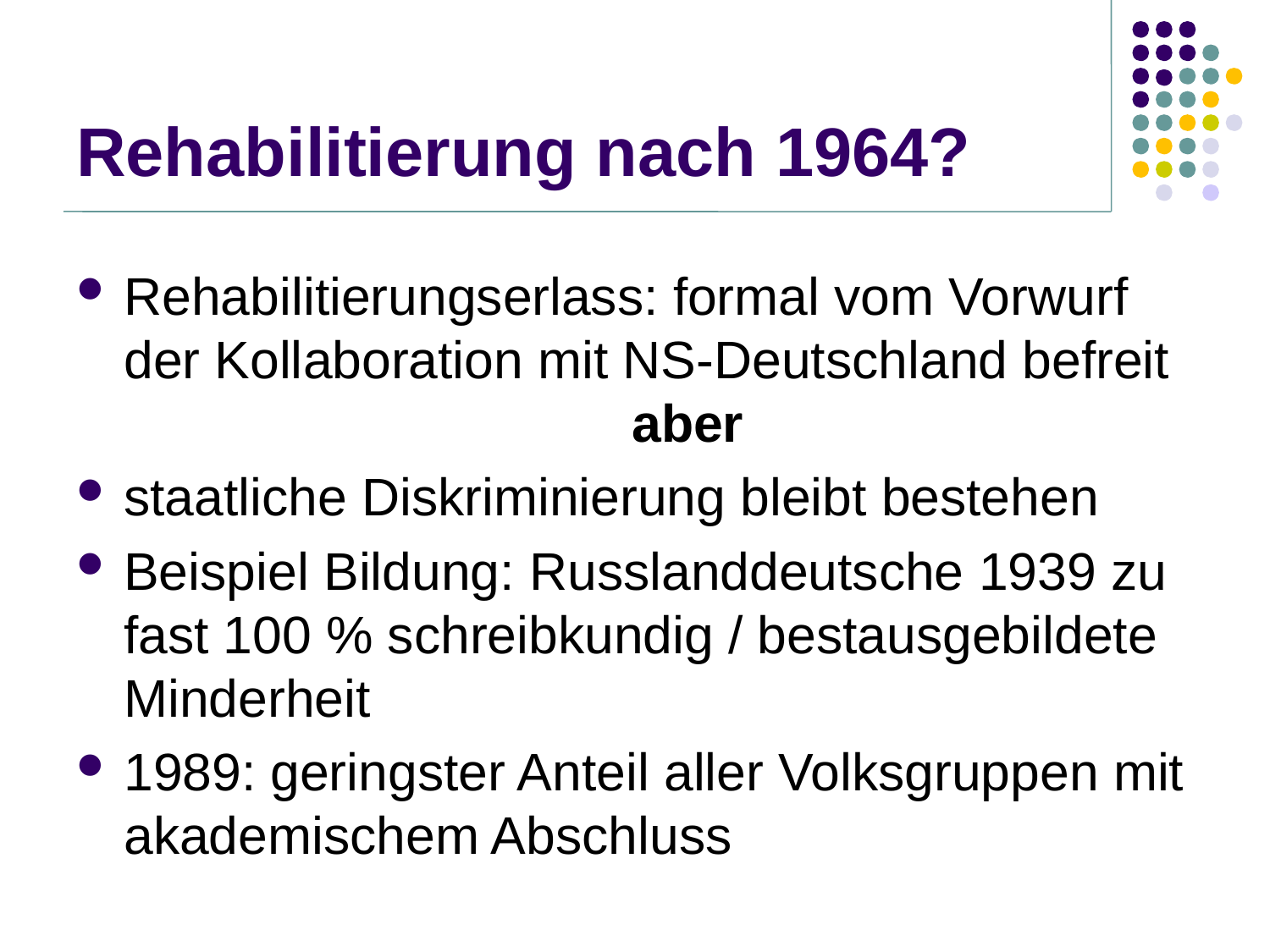

# Rehabilitierung nach 1964?
Rehabilitierungserlass: formal vom Vorwurf der Kollaboration mit NS-Deutschland befreit 				aber
staatliche Diskriminierung bleibt bestehen
Beispiel Bildung: Russlanddeutsche 1939 zu fast 100 % schreibkundig / bestausgebildete Minderheit
1989: geringster Anteil aller Volksgruppen mit akademischem Abschluss